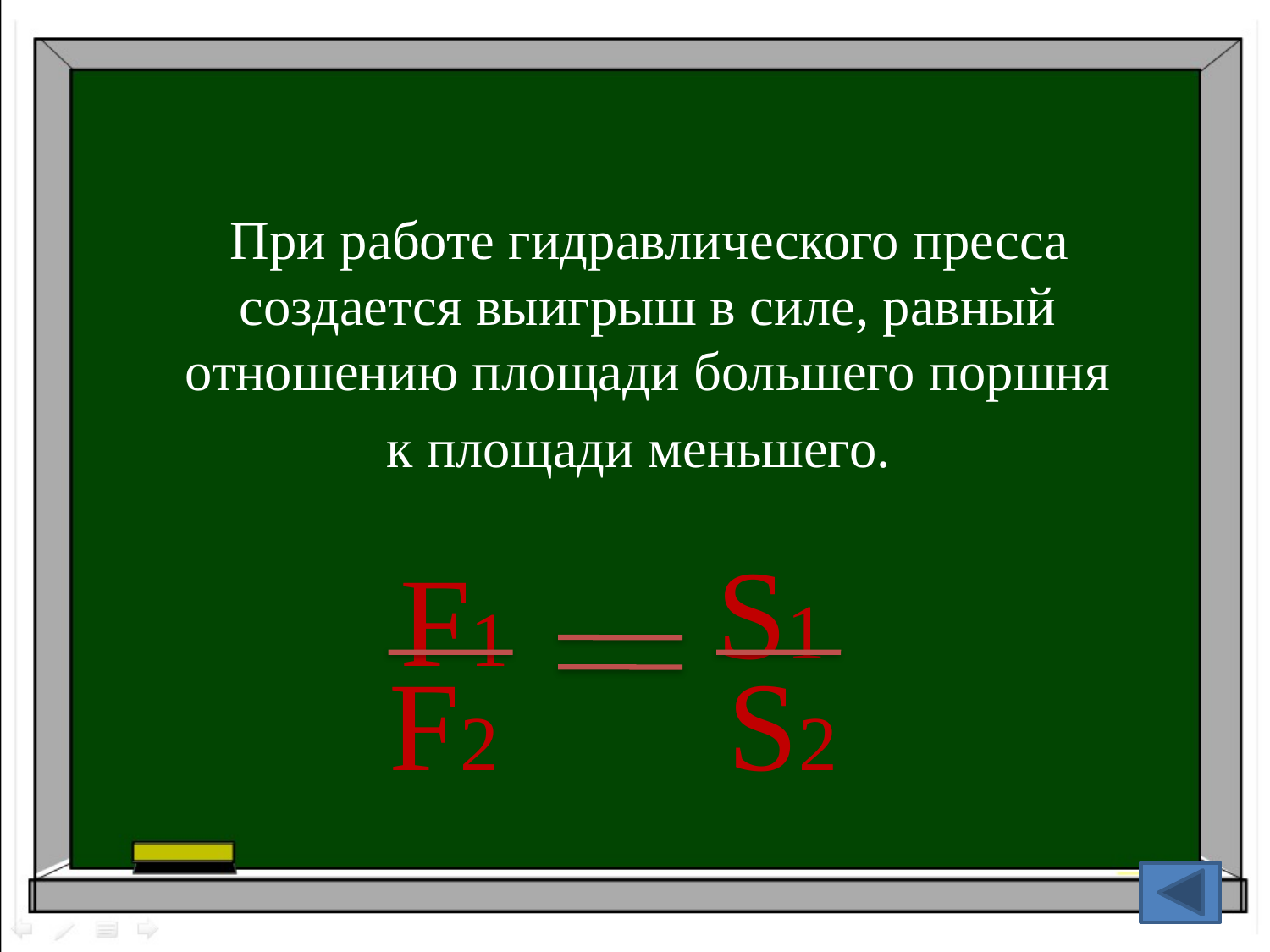

При работе гидравлического пресса создается выигрыш в силе, равный отношению площади большего поршня
   к площади меньшего.

S1
F1
S2
F2

10